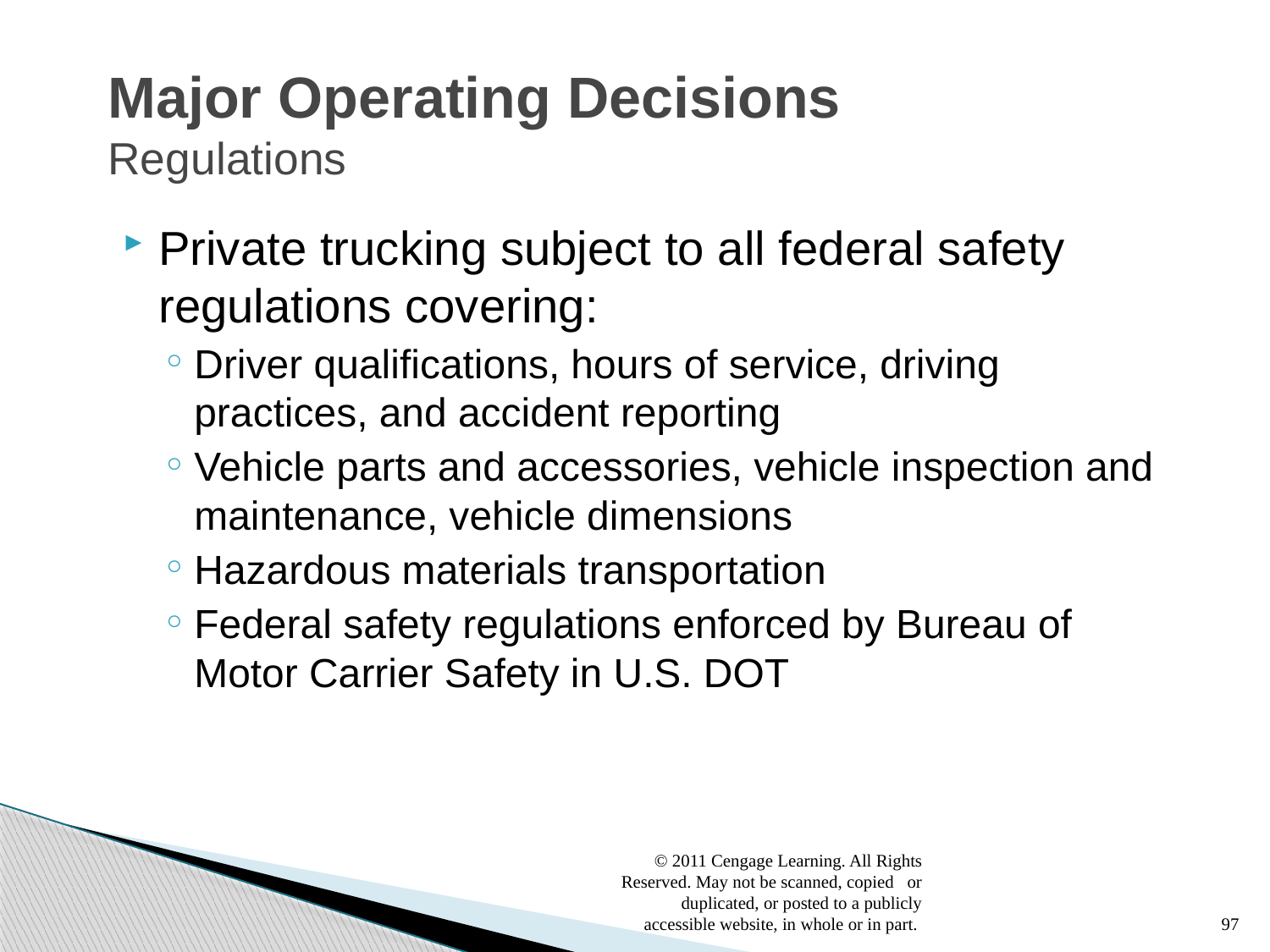

# Major Operating Decisions Regulations
Private trucking subject to all federal safety regulations covering:
Driver qualifications, hours of service, driving practices, and accident reporting
Vehicle parts and accessories, vehicle inspection and maintenance, vehicle dimensions
Hazardous materials transportation
Federal safety regulations enforced by Bureau of Motor Carrier Safety in U.S. DOT

© 2011 Cengage Learning. All Rights Reserved. May not be scanned, copied   or duplicated, or posted to a publicly accessible website, in whole or in part.
97